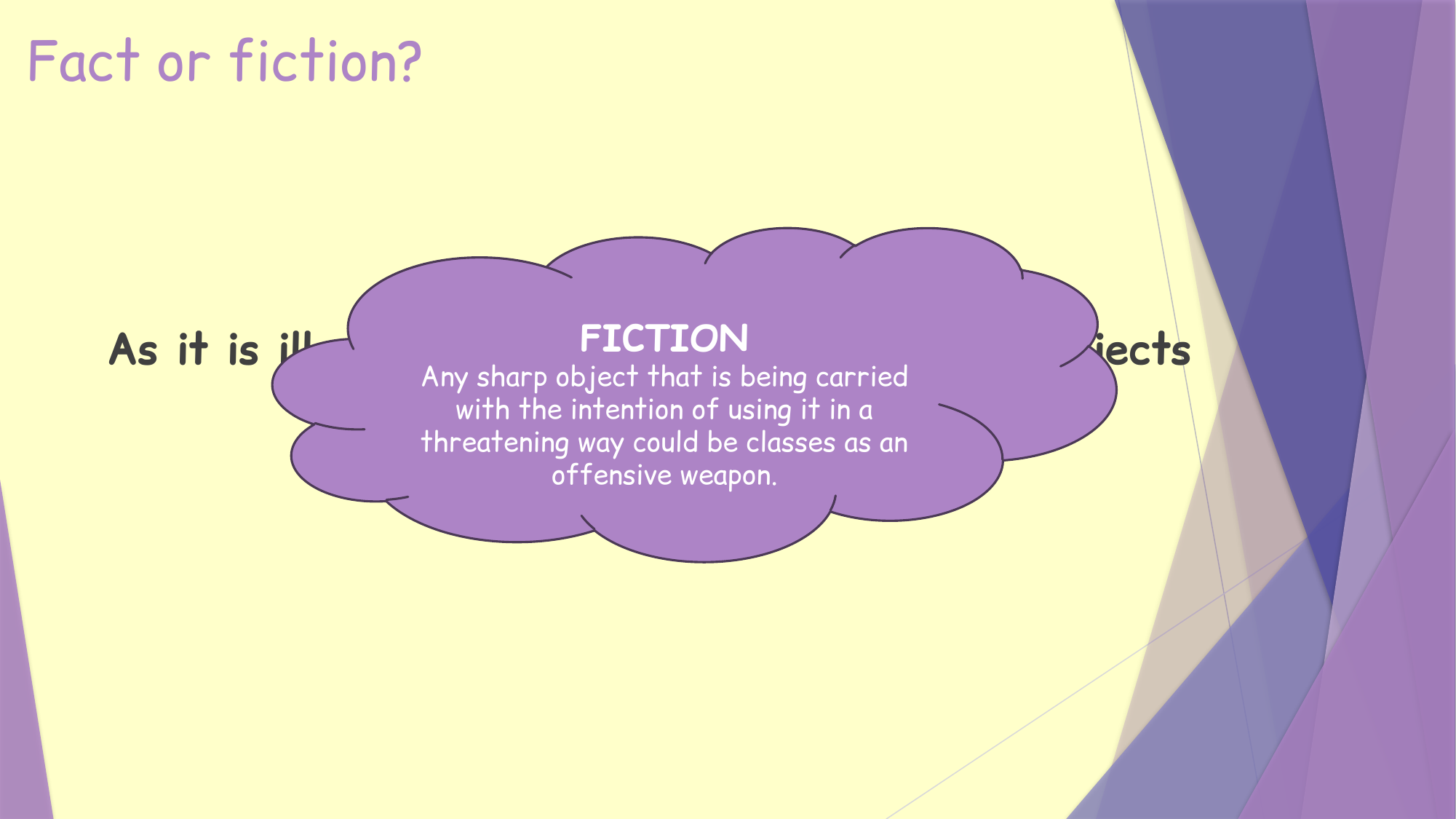

# Fact or fiction?

FICTION
Any sharp object that is being carried with the intention of using it in a threatening way could be classes as an offensive weapon.
As it is illegal to carry a knife, other sharp objects can be carried for protection.